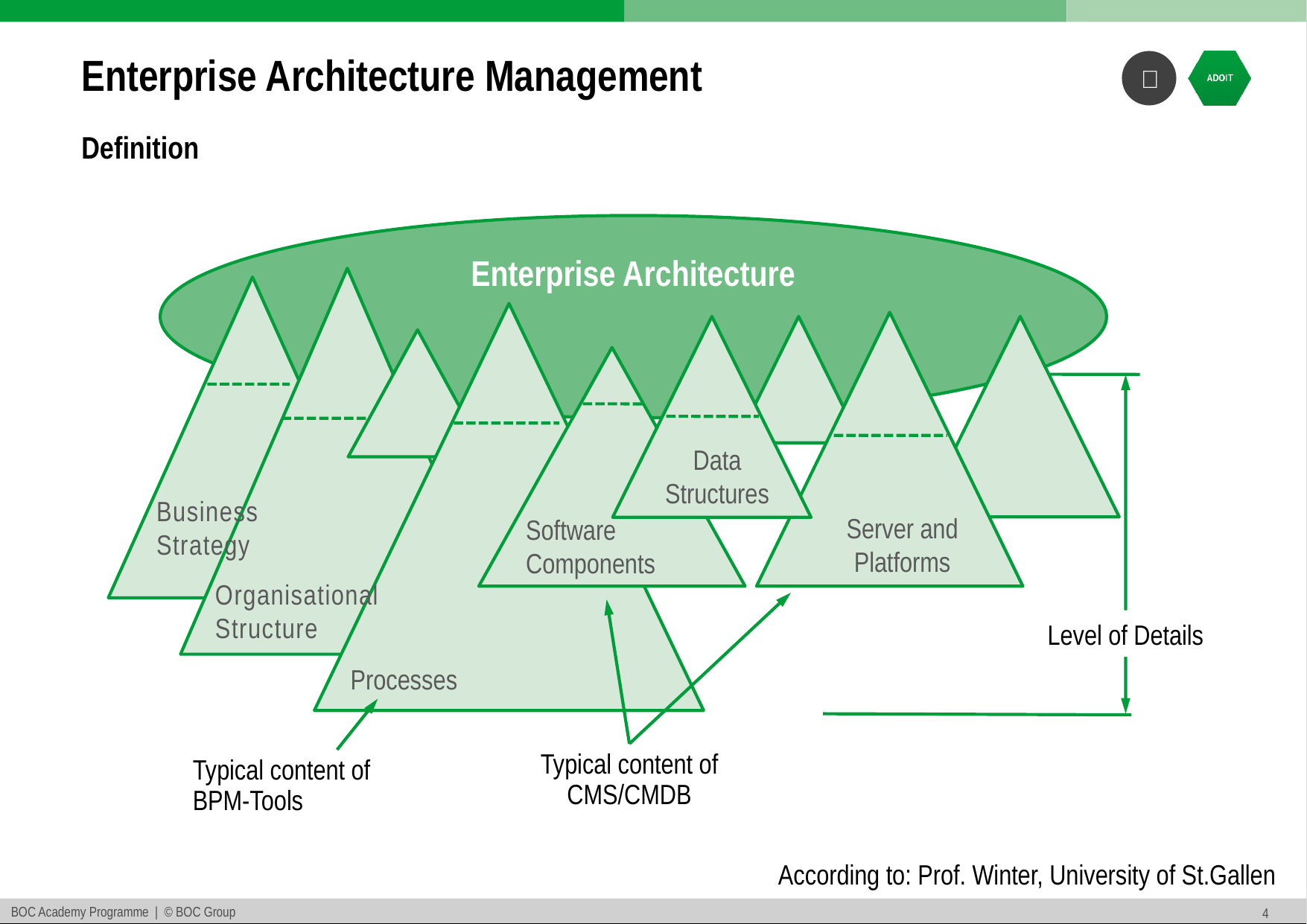

# Enterprise Architecture Management
Definition

Enterprise Architecture

Data Structures
Business
Strategy
Server and
Platforms
Software Components
Organisational Structure
Level of Details
Processes

Typical content of CMS/CMDB
Typical content of
BPM-Tools
According to: Prof. Winter, University of St.Gallen